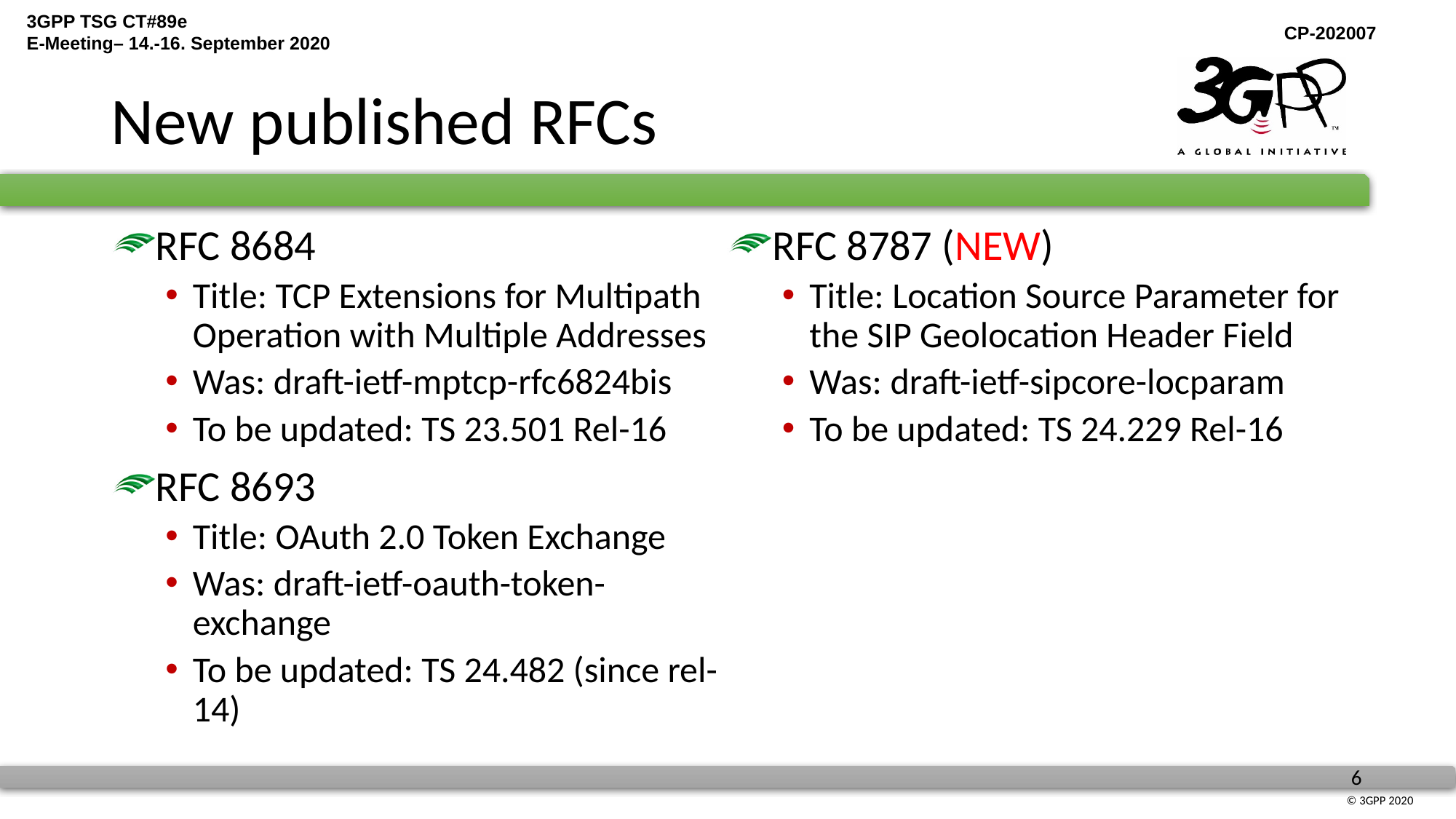

# New published RFCs
RFC 8684
Title: TCP Extensions for Multipath Operation with Multiple Addresses
Was: draft-ietf-mptcp-rfc6824bis
To be updated: TS 23.501 Rel-16
RFC 8693
Title: OAuth 2.0 Token Exchange
Was: draft-ietf-oauth-token-exchange
To be updated: TS 24.482 (since rel-14)
RFC 8787 (NEW)
Title: Location Source Parameter for the SIP Geolocation Header Field
Was: draft-ietf-sipcore-locparam
To be updated: TS 24.229 Rel-16